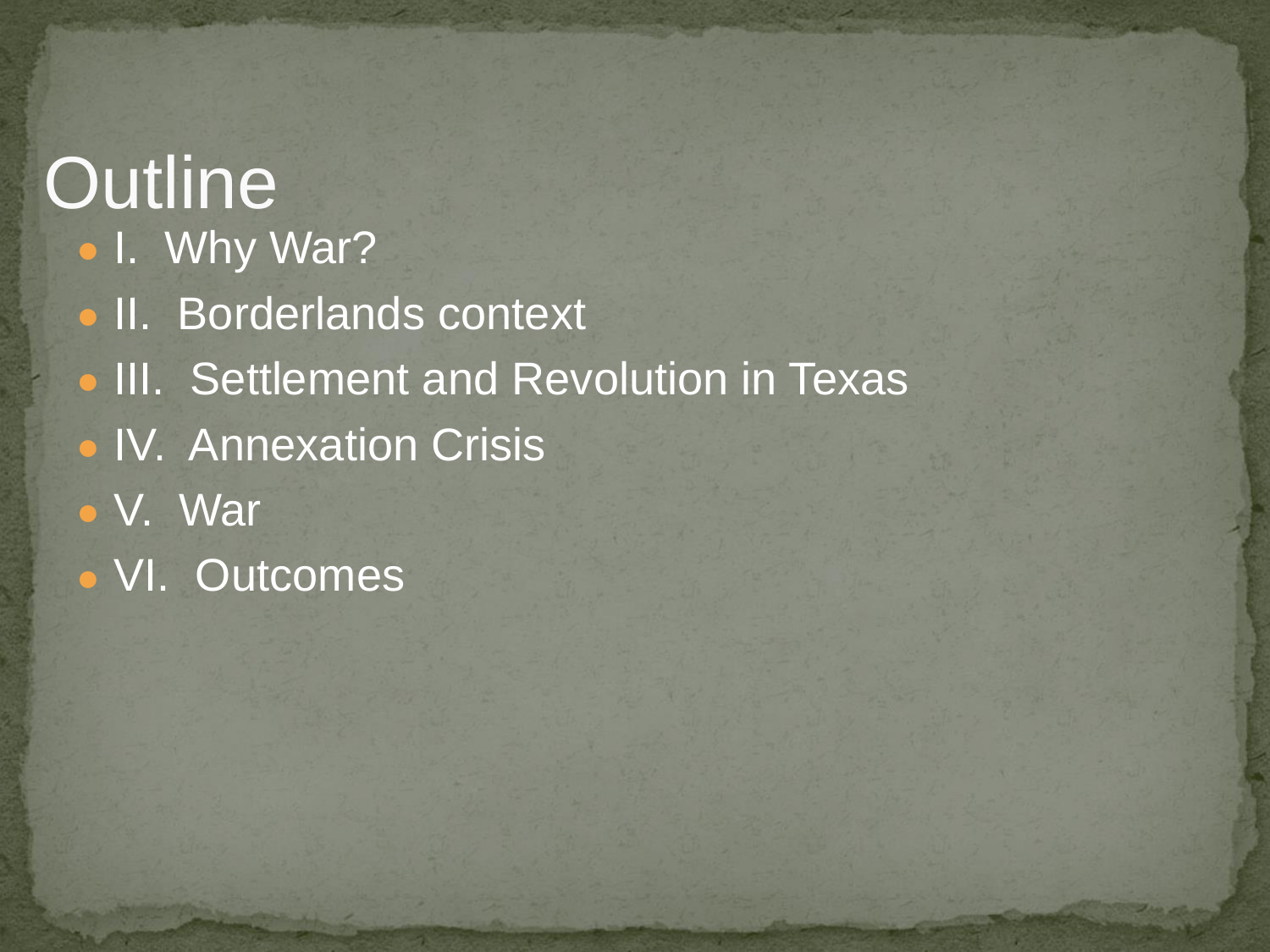

# Outline
I.  Why War?
II.  Borderlands context
III.  Settlement and Revolution in Texas
IV.  Annexation Crisis
V.  War
VI.  Outcomes